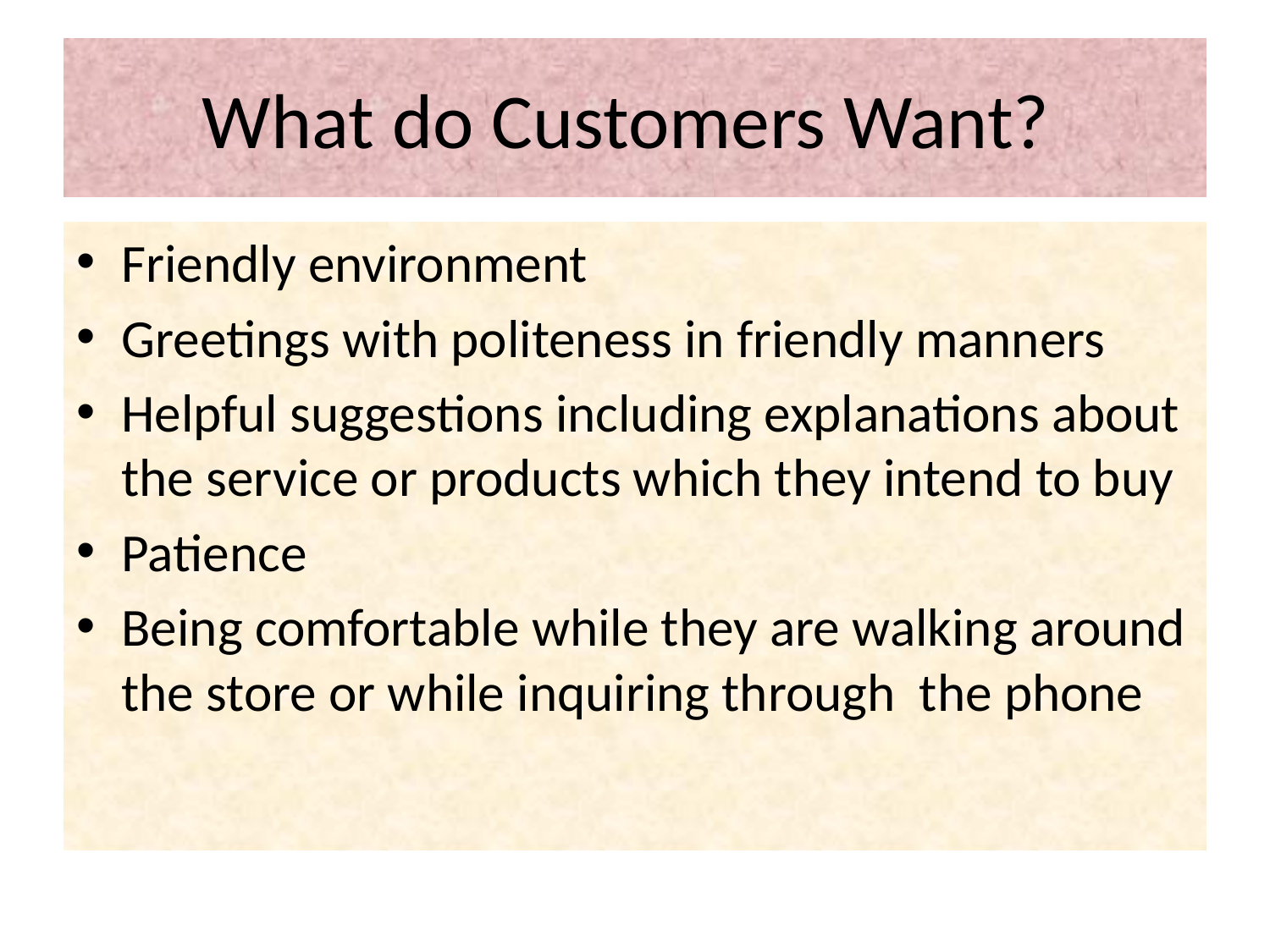

# What do Customers Want?
Friendly environment
Greetings with politeness in friendly manners
Helpful suggestions including explanations about the service or products which they intend to buy
Patience
Being comfortable while they are walking around the store or while inquiring through  the phone